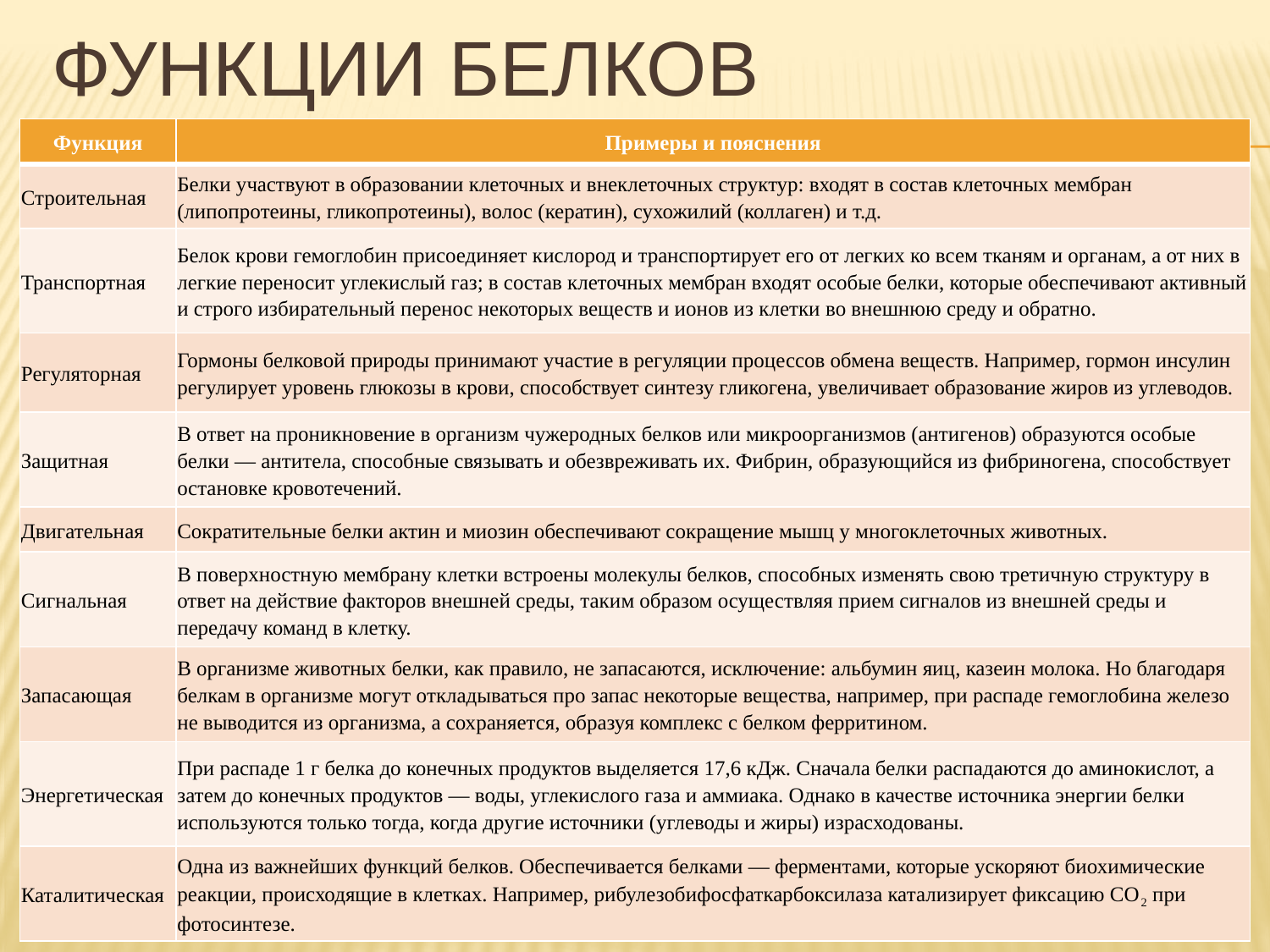

# Функции белков
| Функция | Примеры и пояснения |
| --- | --- |
| Строительная | Белки участвуют в образовании клеточных и внеклеточных структур: входят в состав клеточных мембран (липопротеины, гликопротеины), волос (кератин), сухожилий (коллаген) и т.д. |
| Транспортная | Белок крови гемоглобин присоединяет кислород и транспортирует его от легких ко всем тканям и органам, а от них в легкие переносит углекислый газ; в состав клеточных мембран входят особые белки, которые обеспечивают активный и строго избирательный перенос некоторых веществ и ионов из клетки во внешнюю среду и обратно. |
| Регуляторная | Гормоны белковой природы принимают участие в регуляции процессов обмена веществ. Например, гормон инсулин регулирует уровень глюкозы в крови, способствует синтезу гликогена, увеличивает образование жиров из углеводов. |
| Защитная | В ответ на проникновение в организм чужеродных белков или микроорганизмов (антигенов) образуются особые белки — антитела, способные связывать и обезвреживать их. Фибрин, образующийся из фибриногена, способствует остановке кровотечений. |
| Двигательная | Сократительные белки актин и миозин обеспечивают сокращение мышц у многоклеточных животных. |
| Сигнальная | В поверхностную мембрану клетки встроены молекулы белков, способных изменять свою третичную структуру в ответ на действие факторов внешней среды, таким образом осуществляя прием сигналов из внешней среды и передачу команд в клетку. |
| Запасающая | В организме животных белки, как правило, не запасаются, исключение: альбумин яиц, казеин молока. Но благодаря белкам в организме могут откладываться про запас некоторые вещества, например, при распаде гемоглобина железо не выводится из организма, а сохраняется, образуя комплекс с белком ферритином. |
| Энергетическая | При распаде 1 г белка до конечных продуктов выделяется 17,6 кДж. Сначала белки распадаются до аминокислот, а затем до конечных продуктов — воды, углекислого газа и аммиака. Однако в качестве источника энергии белки используются только тогда, когда другие источники (углеводы и жиры) израсходованы. |
| Каталитическая | Одна из важнейших функций белков. Обеспечивается белками — ферментами, которые ускоряют биохимические реакции, происходящие в клетках. Например, рибулезобифосфаткарбоксилаза катализирует фиксацию СО2 при фотосинтезе. |